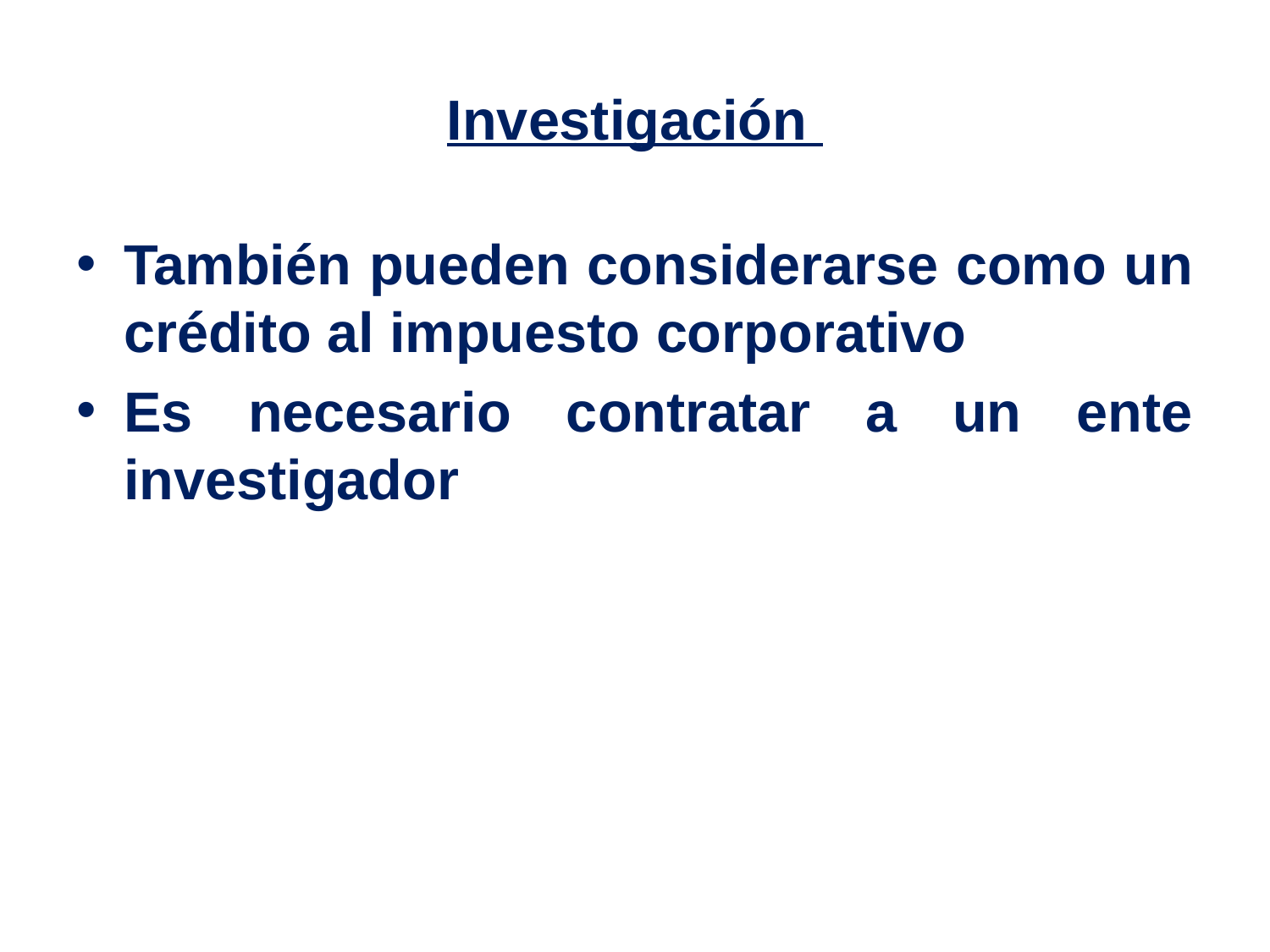

# Investigación
También pueden considerarse como un crédito al impuesto corporativo
Es necesario contratar a un ente investigador